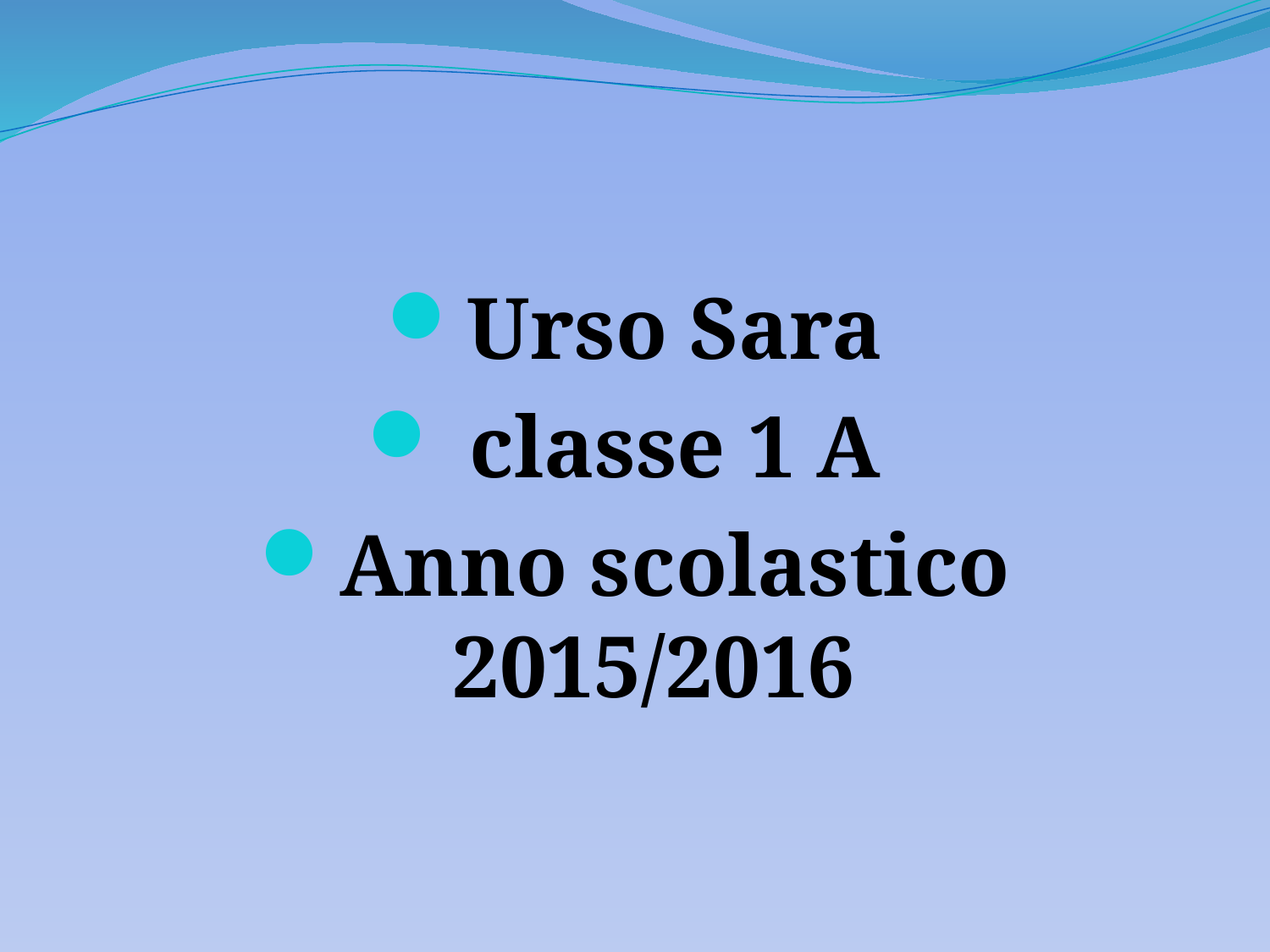

#
Urso Sara
 classe 1 A
Anno scolastico 2015/2016